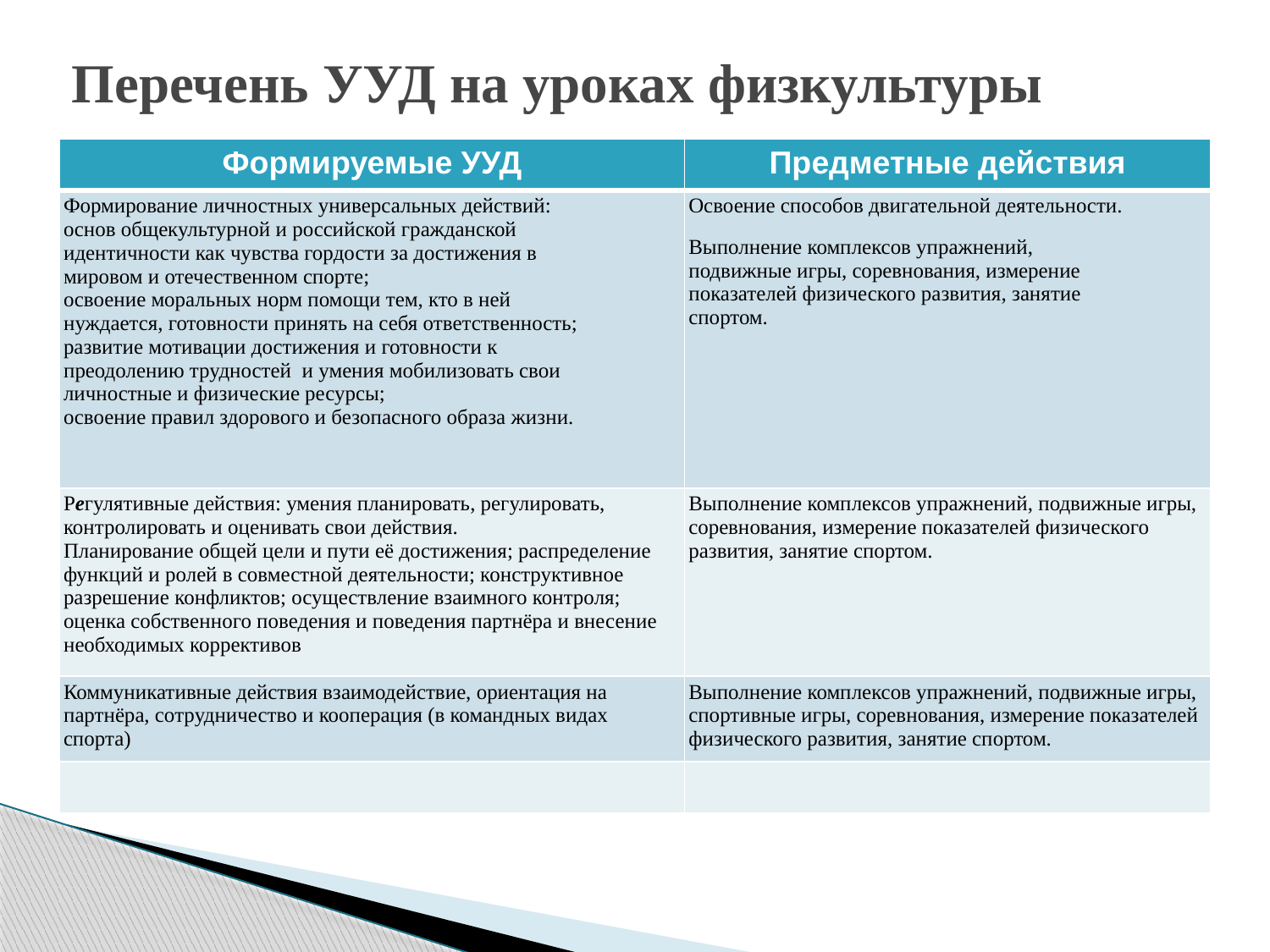

# Перечень УУД на уроках физкультуры
| Формируемые УУД | Предметные действия |
| --- | --- |
| Формирование личностных универсальных действий: основ общекультурной и российской гражданской идентичности как чувства гордости за достижения в мировом и отечественном спорте; освоение моральных норм помощи тем, кто в ней нуждается, готовности принять на себя ответственность; развитие мотивации достижения и готовности к преодолению трудностей и умения мобилизовать свои личностные и физические ресурсы; освоение правил здорового и безопасного образа жизни. | Освоение способов двигательной деятельности. Выполнение комплексов упражнений, подвижные игры, соревнования, измерение показателей физического развития, занятие спортом. |
| Регулятивные действия: умения планировать, регулировать, контролировать и оценивать свои действия. Планирование общей цели и пути её достижения; распределение функций и ролей в совместной деятельности; конструктивное разрешение конфликтов; осуществление взаимного контроля; оценка собственного поведения и поведения партнёра и внесение необходимых коррективов | Выполнение комплексов упражнений, подвижные игры, соревнования, измерение показателей физического развития, занятие спортом. |
| Коммуникативные действия взаимодействие, ориентация на партнёра, сотрудничество и кооперация (в командных видах спорта) | Выполнение комплексов упражнений, подвижные игры, спортивные игры, соревнования, измерение показателей физического развития, занятие спортом. |
|  |  |